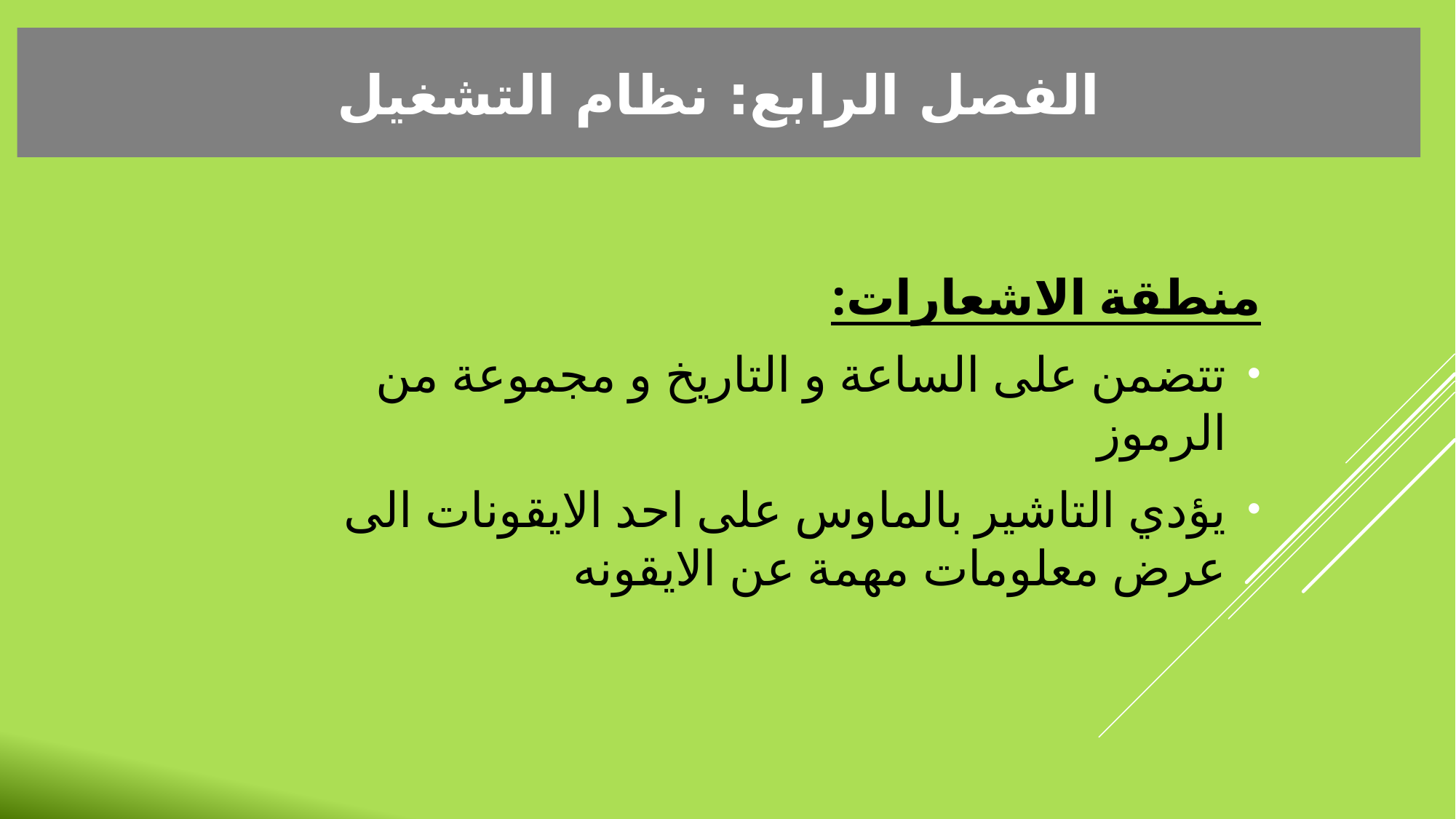

الفصل الرابع: نظام التشغيل
منطقة الاشعارات:
تتضمن على الساعة و التاريخ و مجموعة من الرموز
يؤدي التاشير بالماوس على احد الايقونات الى عرض معلومات مهمة عن الايقونه